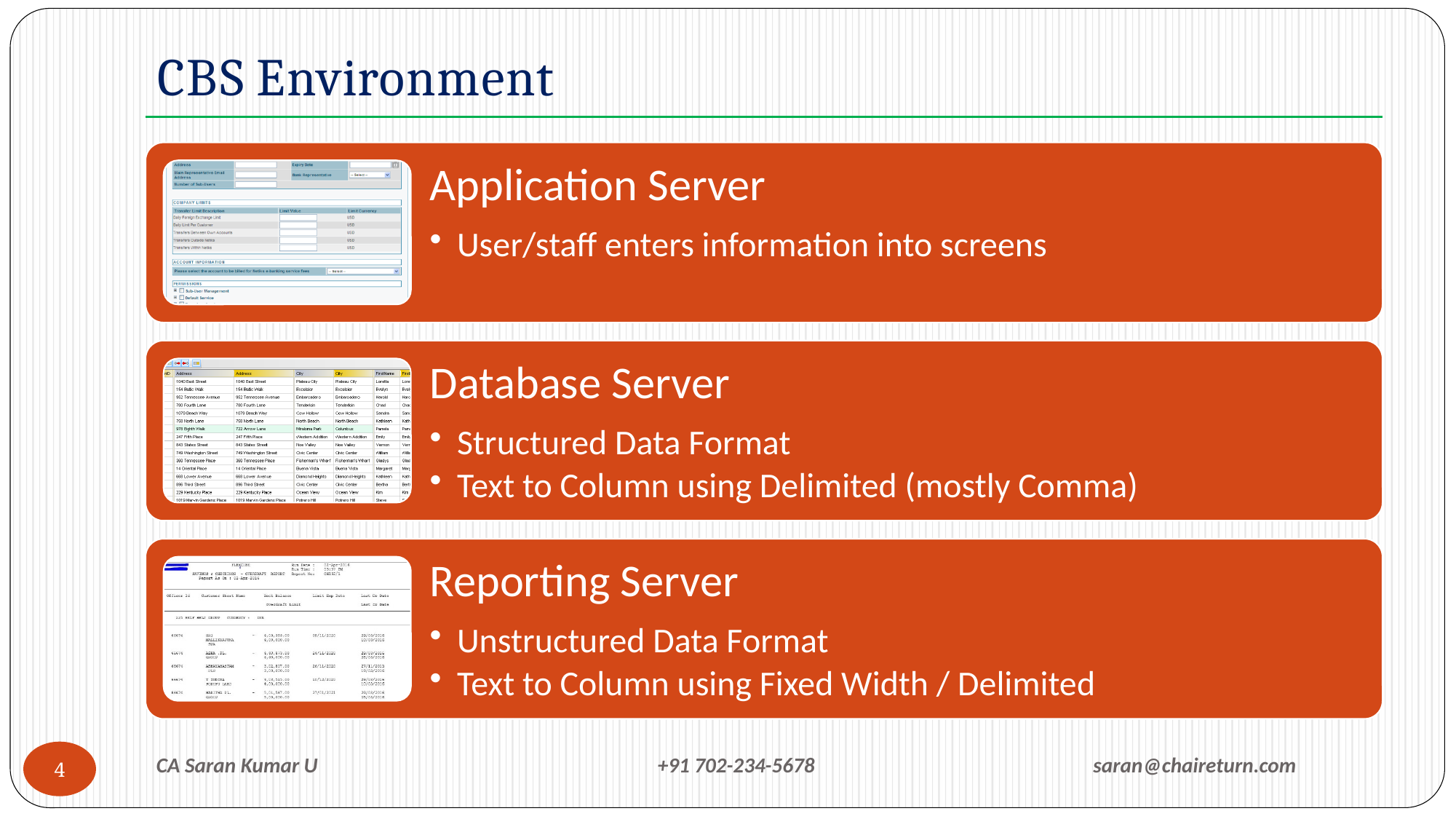

# CBS Environment
Application Server
User/staff enters information into screens
Database Server
Structured Data Format
Text to Column using Delimited (mostly Comma)
Reporting Server
Unstructured Data Format
Text to Column using Fixed Width / Delimited
CA Saran Kumar U                                                                        +91 702-234-5678                                                           saran@chaireturn.com
4